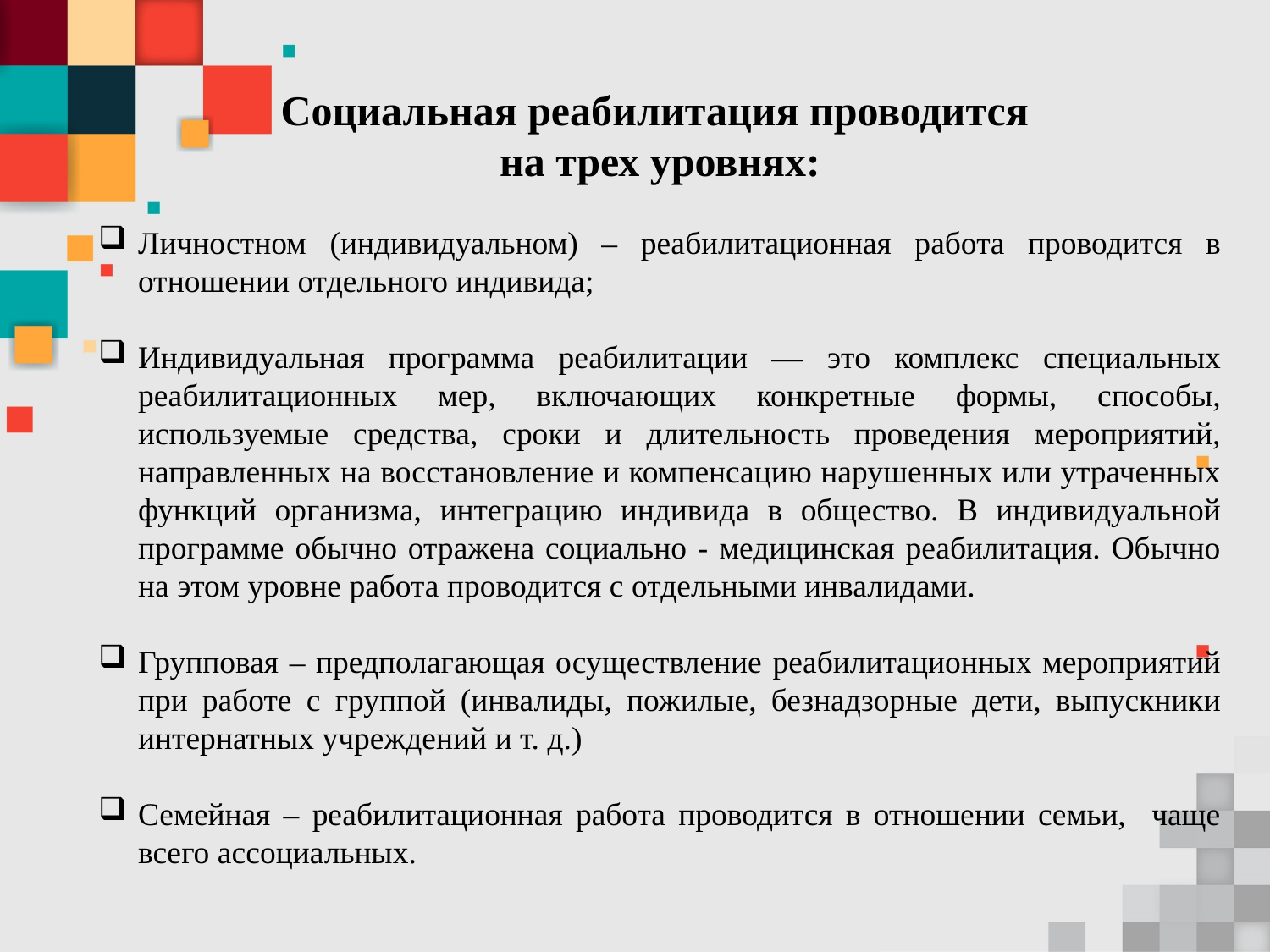

Социальная реабилитация проводится
на трех уровнях:

Личностном (индивидуальном) – реабилитационная работа проводится в отношении отдельного индивида;

Индивидуальная программа реабилитации — это комплекс специальных реабилитационных мер, включающих конкретные формы, способы, используемые средства, сроки и длительность проведения мероприятий, направленных на восстановление и компенсацию нарушенных или утраченных функций организма, интеграцию индивида в общество. В индивидуальной программе обычно отражена социально - медицинская реабилитация. Обычно на этом уровне работа проводится с отдельными инвалидами.

Групповая – предполагающая осуществление реабилитационных мероприятий при работе с группой (инвалиды, пожилые, безнадзорные дети, выпускники интернатных учреждений и т. д.)

Семейная – реабилитационная работа проводится в отношении семьи,  чаще всего ассоциальных.